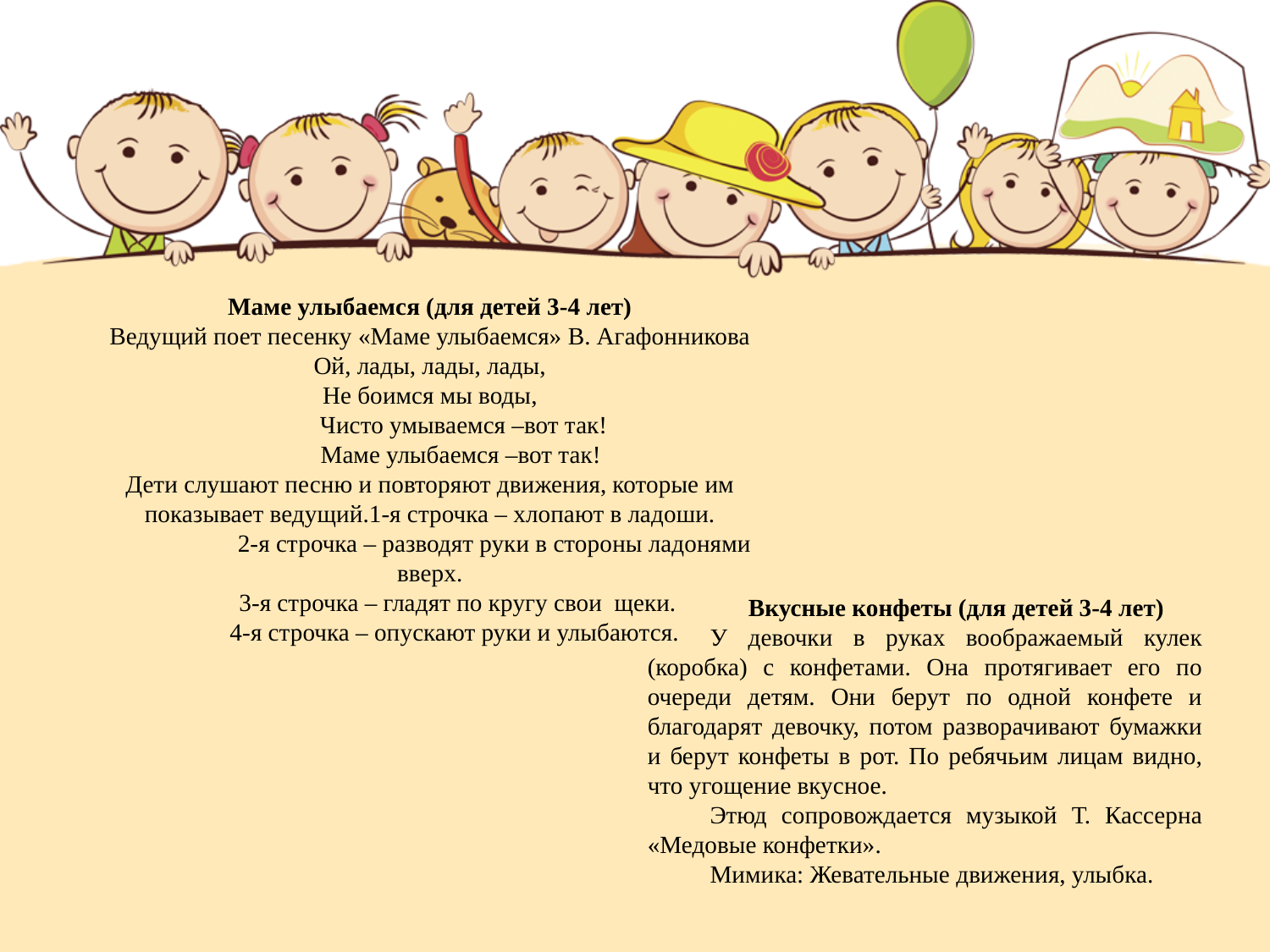

# Маме улыбаемся (для детей 3-4 лет) Ведущий поет песенку «Маме улыбаемся» В. Агафонникова Ой, лады, лады, лады, Не боимся мы воды, Чисто умываемся –вот так! Маме улыбаемся –вот так! Дети слушают песню и повторяют движения, которые им показывает ведущий.1-я строчка – хлопают в ладоши. 2-я строчка – разводят руки в стороны ладонями вверх. 3-я строчка – гладят по кругу свои  щеки. 4-я строчка – опускают руки и улыбаются.
Вкусные конфеты (для детей 3-4 лет)
У девочки в руках воображаемый кулек (коробка) с конфетами. Она протягивает его по очереди детям. Они берут по одной конфете и благодарят девочку, потом разворачивают бумажки и берут конфеты в рот. По ребячьим лицам видно, что угощение вкусное.
Этюд сопровождается музыкой Т. Кассерна «Медовые конфетки».
Мимика: Жевательные движения, улыбка.